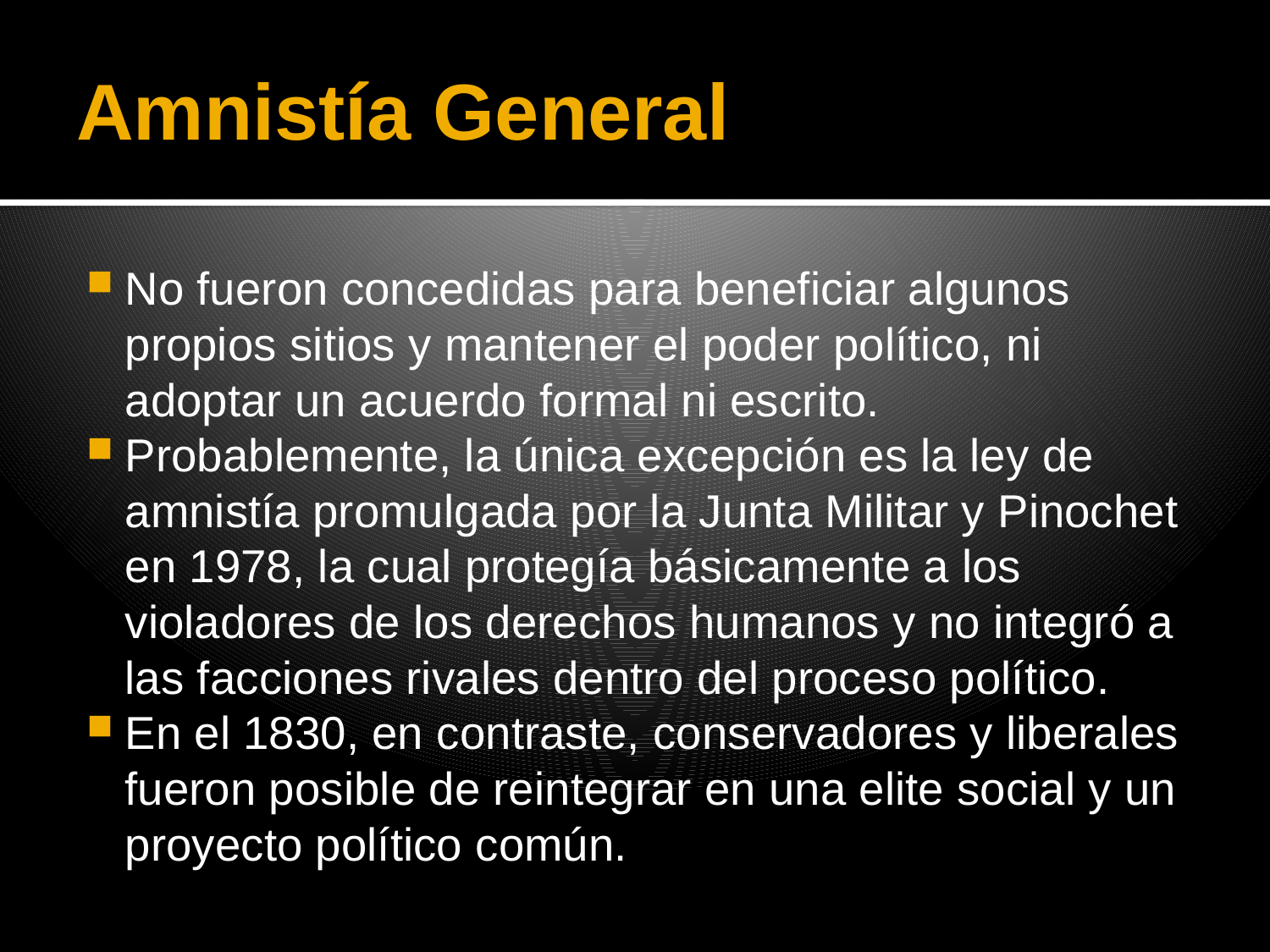

# Amnistía General
No fueron concedidas para beneficiar algunos propios sitios y mantener el poder político, ni adoptar un acuerdo formal ni escrito.
Probablemente, la única excepción es la ley de amnistía promulgada por la Junta Militar y Pinochet en 1978, la cual protegía básicamente a los violadores de los derechos humanos y no integró a las facciones rivales dentro del proceso político.
En el 1830, en contraste, conservadores y liberales fueron posible de reintegrar en una elite social y un proyecto político común.